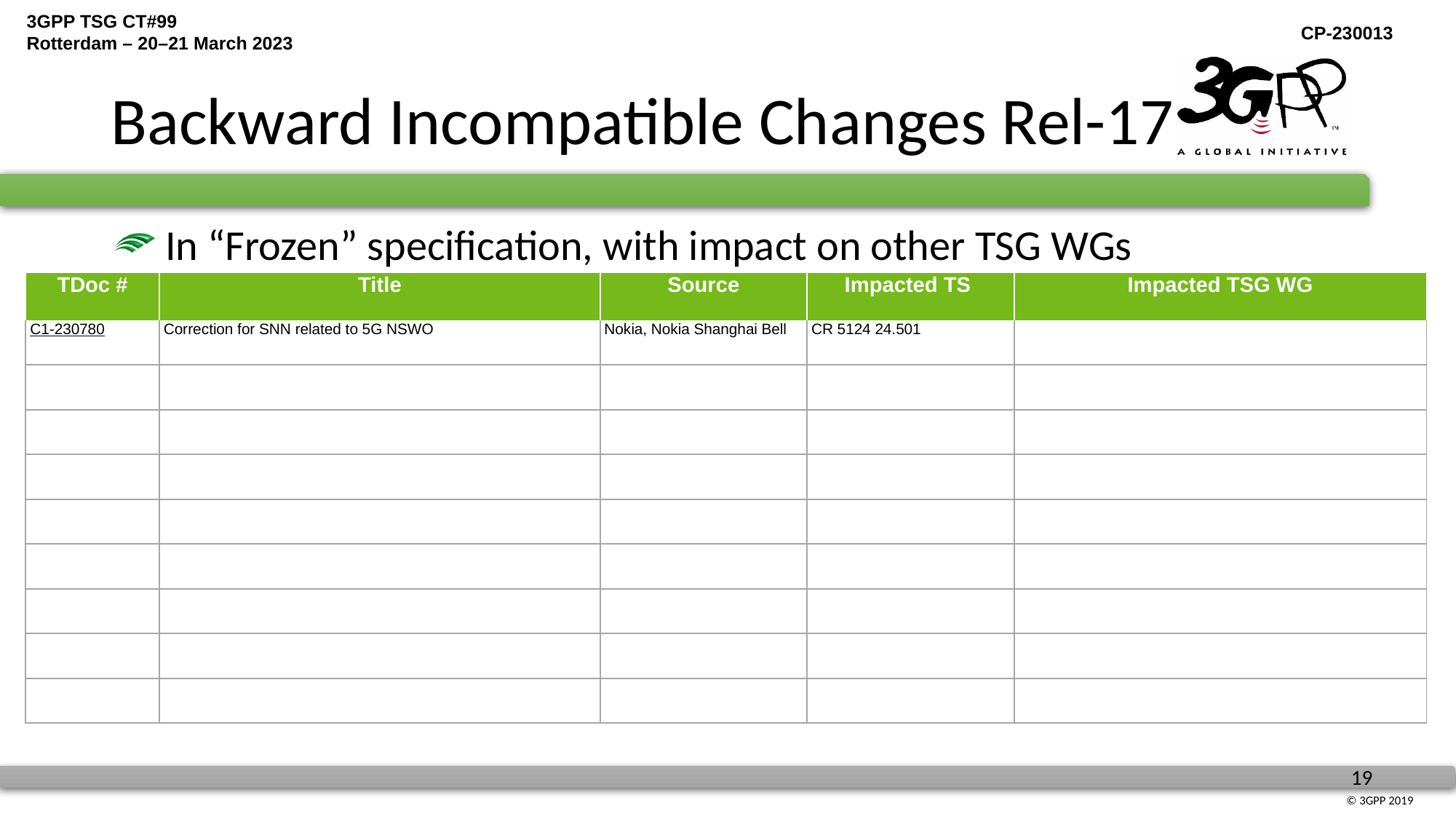

# Backward Incompatible Changes Rel-17
 In “Frozen” specification, with impact on other TSG WGs
| TDoc # | Title | Source | Impacted TS | Impacted TSG WG |
| --- | --- | --- | --- | --- |
| C1-230780 | Correction for SNN related to 5G NSWO | Nokia, Nokia Shanghai Bell | CR 5124 24.501 |  |
|  |  |  |  |  |
|  |  |  |  |  |
|  |  |  |  |  |
|  |  |  |  |  |
|  |  |  |  |  |
|  |  |  |  |  |
|  |  |  |  |  |
|  |  |  |  |  |